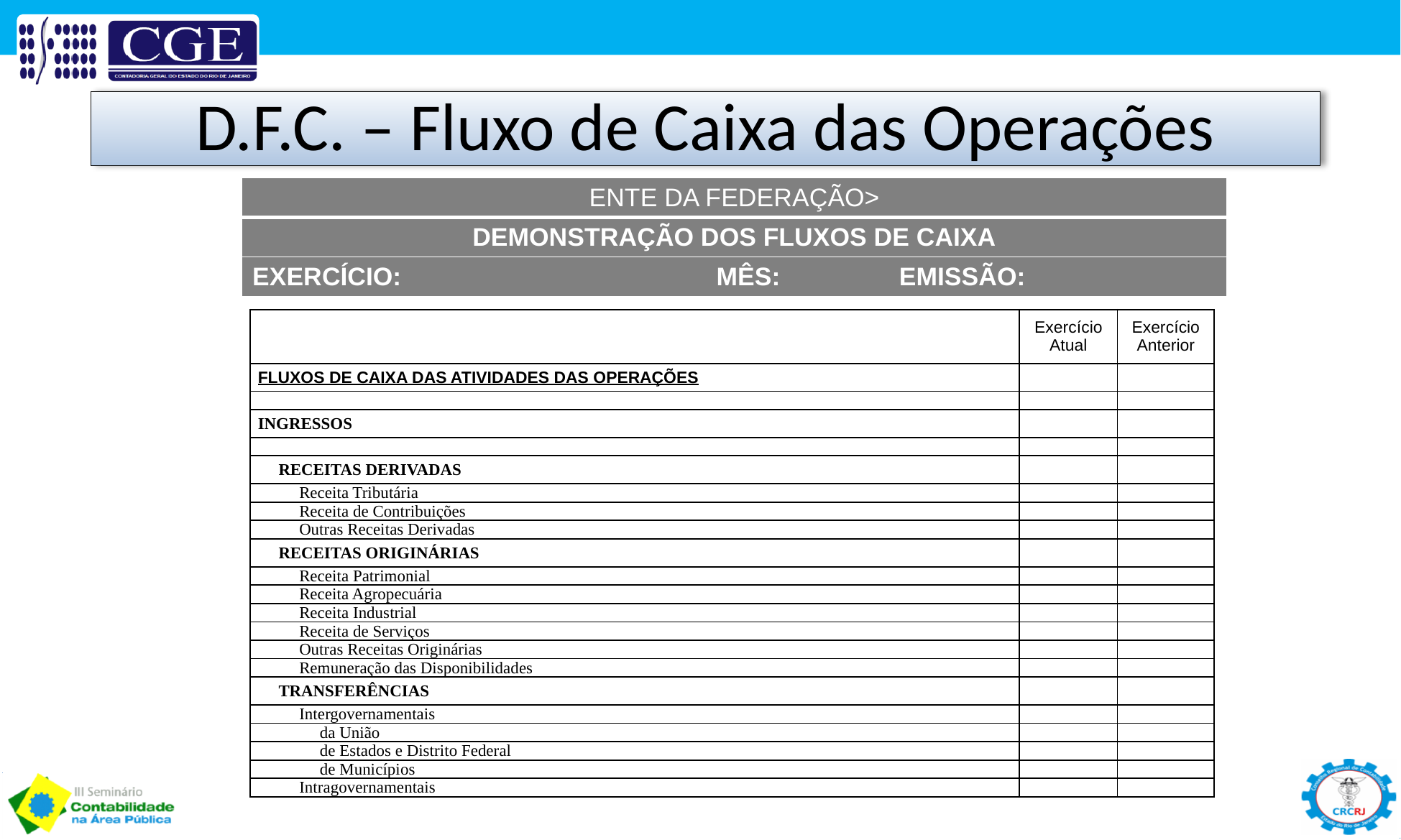

D.F.C. – Fluxo de Caixa das Operações
| ENTE DA FEDERAÇÃO> |
| --- |
| DEMONSTRAÇÃO DOS FLUXOS DE CAIXA |
| EXERCÍCIO: MÊS: EMISSÃO: |
|  | Exercício Atual | Exercício Anterior |
| --- | --- | --- |
| FLUXOS DE CAIXA DAS ATIVIDADES DAS OPERAÇÕES |  |  |
|  |  |  |
| INGRESSOS |  |  |
|  |  |  |
| RECEITAS DERIVADAS |  |  |
| Receita Tributária |  |  |
| Receita de Contribuições |  |  |
| Outras Receitas Derivadas |  |  |
| RECEITAS ORIGINÁRIAS |  |  |
| Receita Patrimonial |  |  |
| Receita Agropecuária |  |  |
| Receita Industrial |  |  |
| Receita de Serviços |  |  |
| Outras Receitas Originárias |  |  |
| Remuneração das Disponibilidades |  |  |
| TRANSFERÊNCIAS |  |  |
| Intergovernamentais |  |  |
| da União |  |  |
| de Estados e Distrito Federal |  |  |
| de Municípios |  |  |
| Intragovernamentais |  |  |